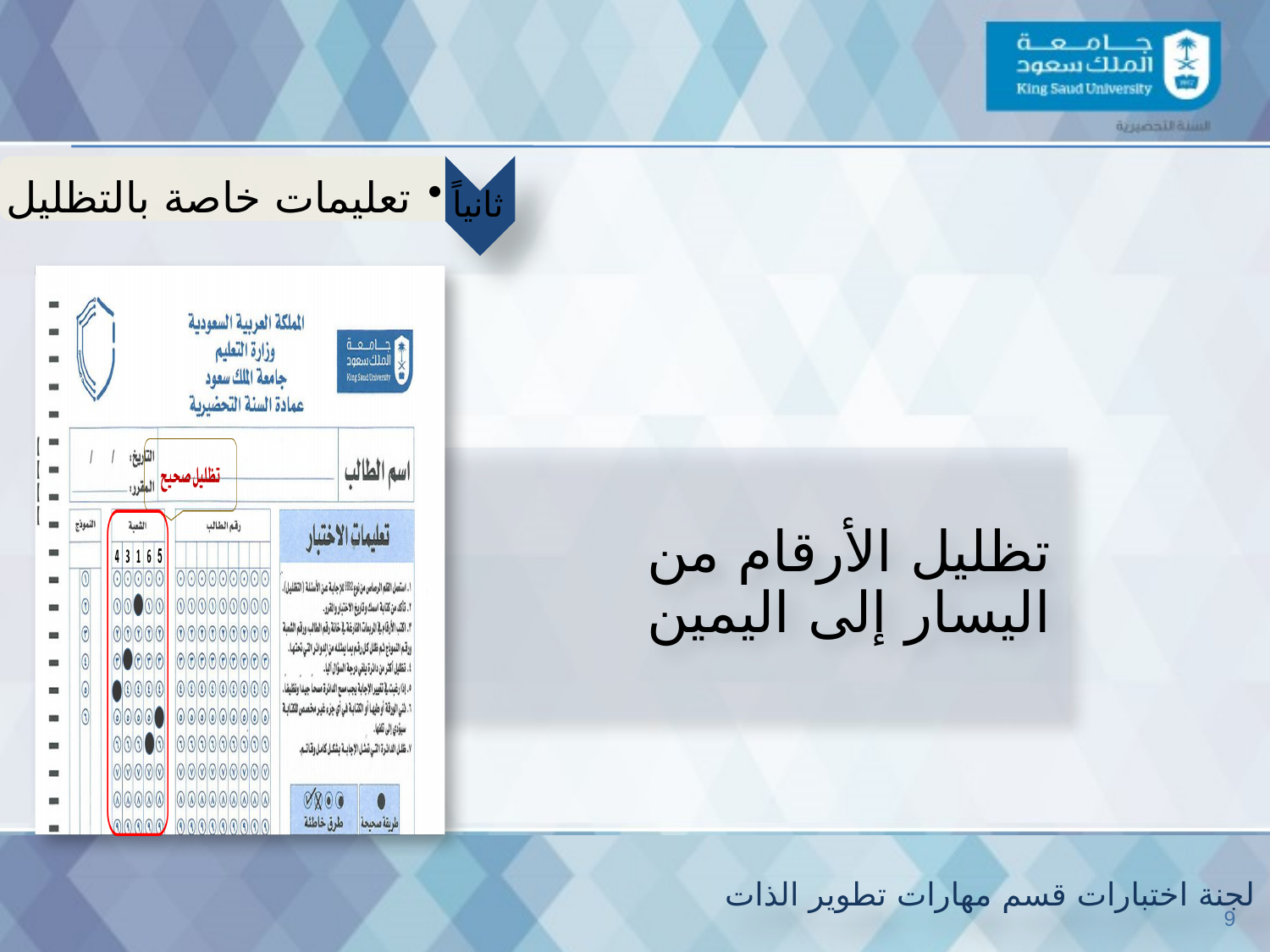

ثانياً
تعليمات خاصة بالتظليل
تظليل الأرقام من اليسار إلى اليمين
9